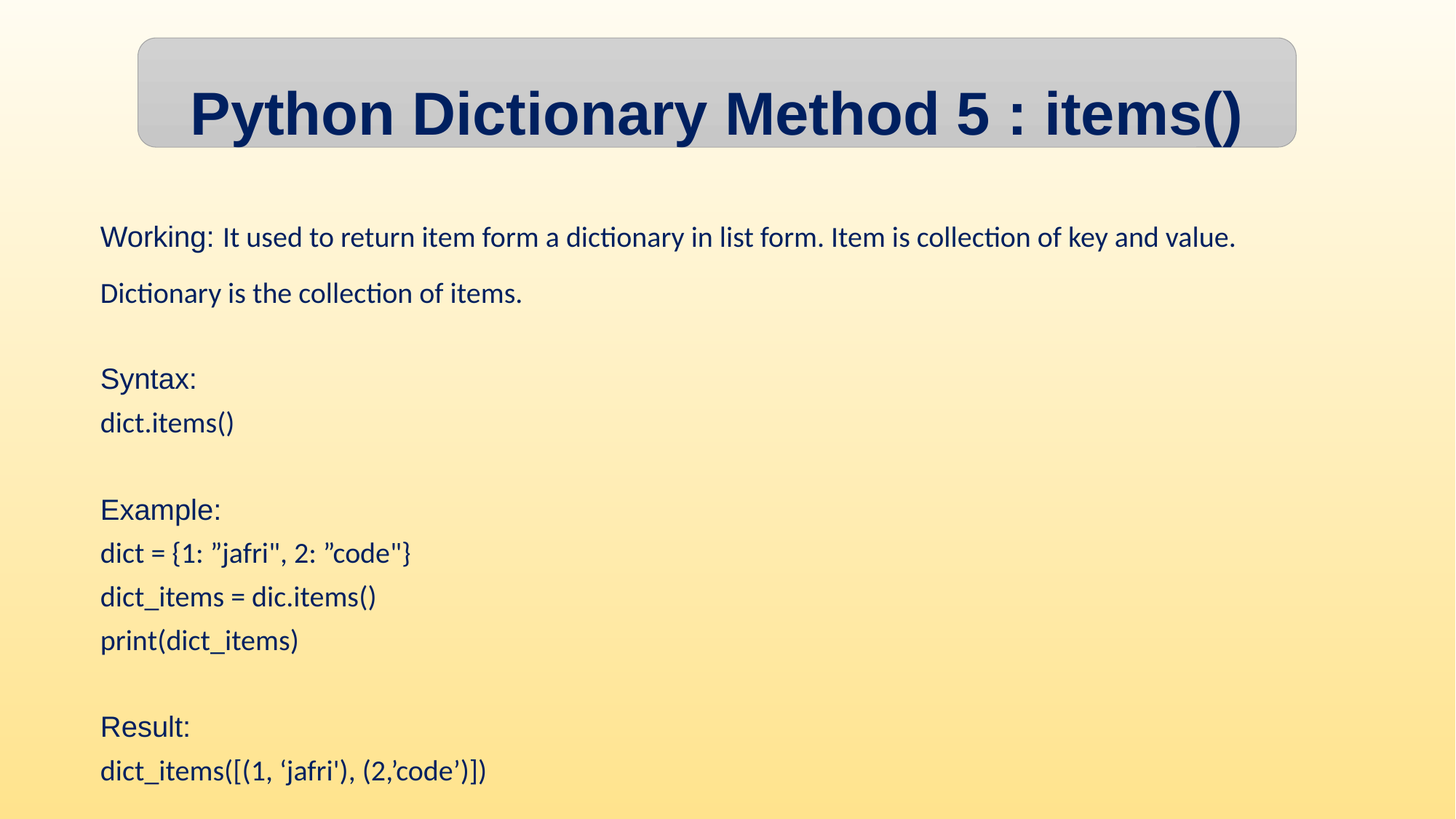

Python Dictionary Method 5 : items()
Working: It used to return item form a dictionary in list form. Item is collection of key and value. Dictionary is the collection of items.

Syntax:
dict.items()

Example:
dict = {1: ”jafri", 2: ”code"}
dict_items = dic.items()
print(dict_items)

Result:
dict_items([(1, ‘jafri'), (2,’code’)])